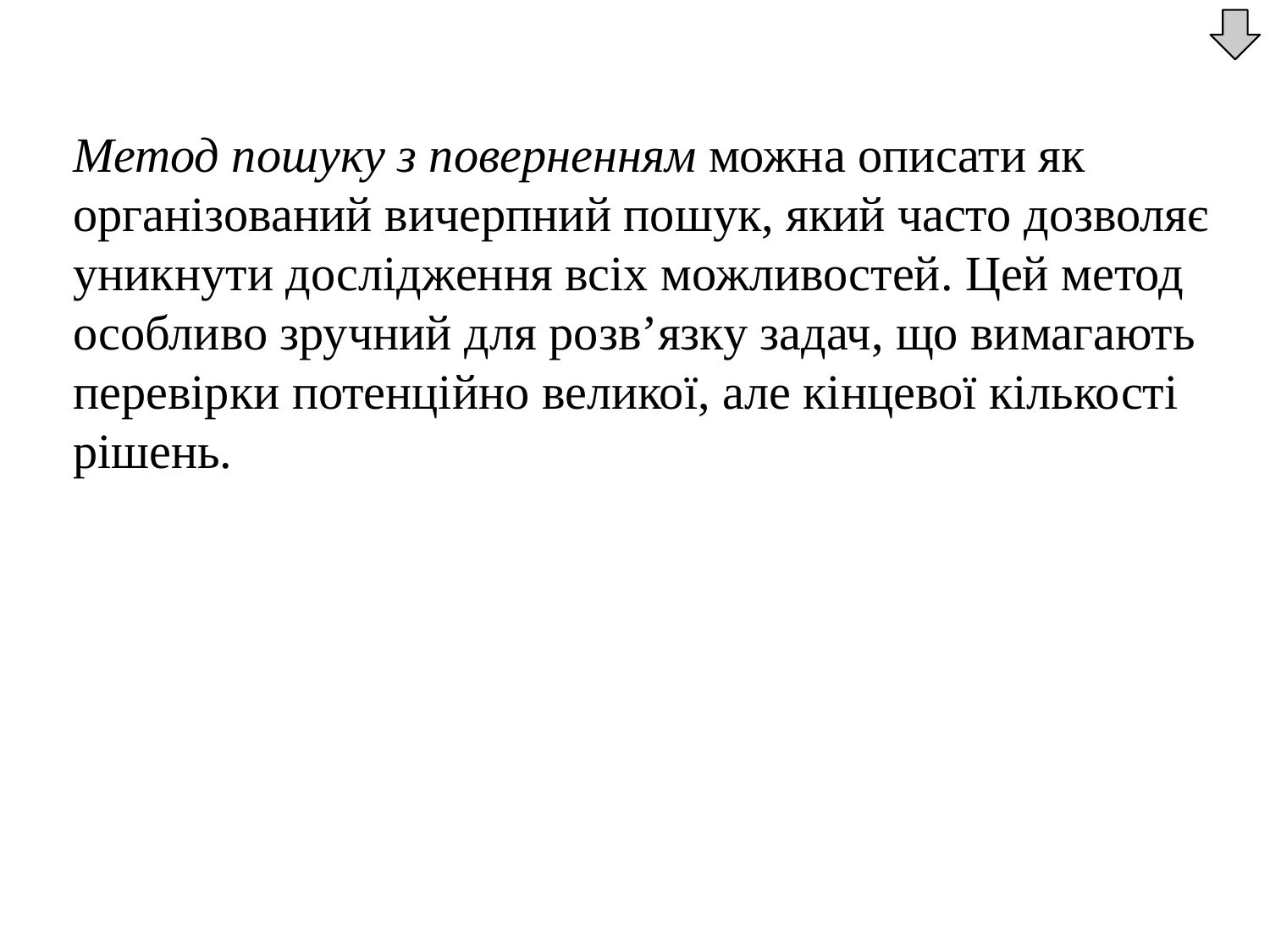

Метод пошуку з поверненням можна описати як організований вичерпний пошук, який часто дозволяє уникнути дослідження всіх можливостей. Цей метод особливо зручний для розв’язку задач, що вимагають перевірки потенційно великої, але кінцевої кількості рішень.